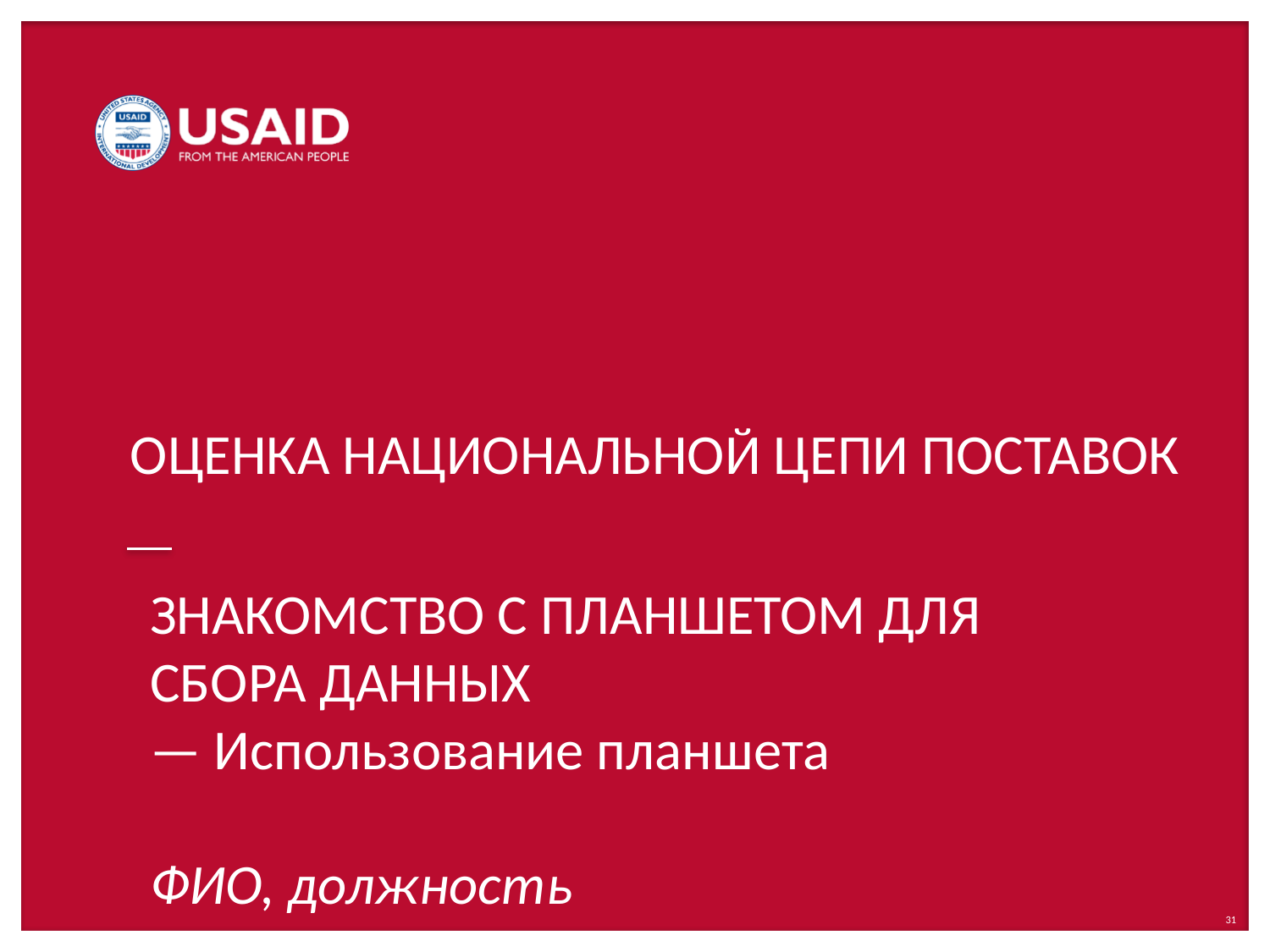

# ЗНАКОМСТВО С ПЛАНШЕТОМ ДЛЯ СБОРА ДАННЫХ — Использование планшета ФИО, должность
31